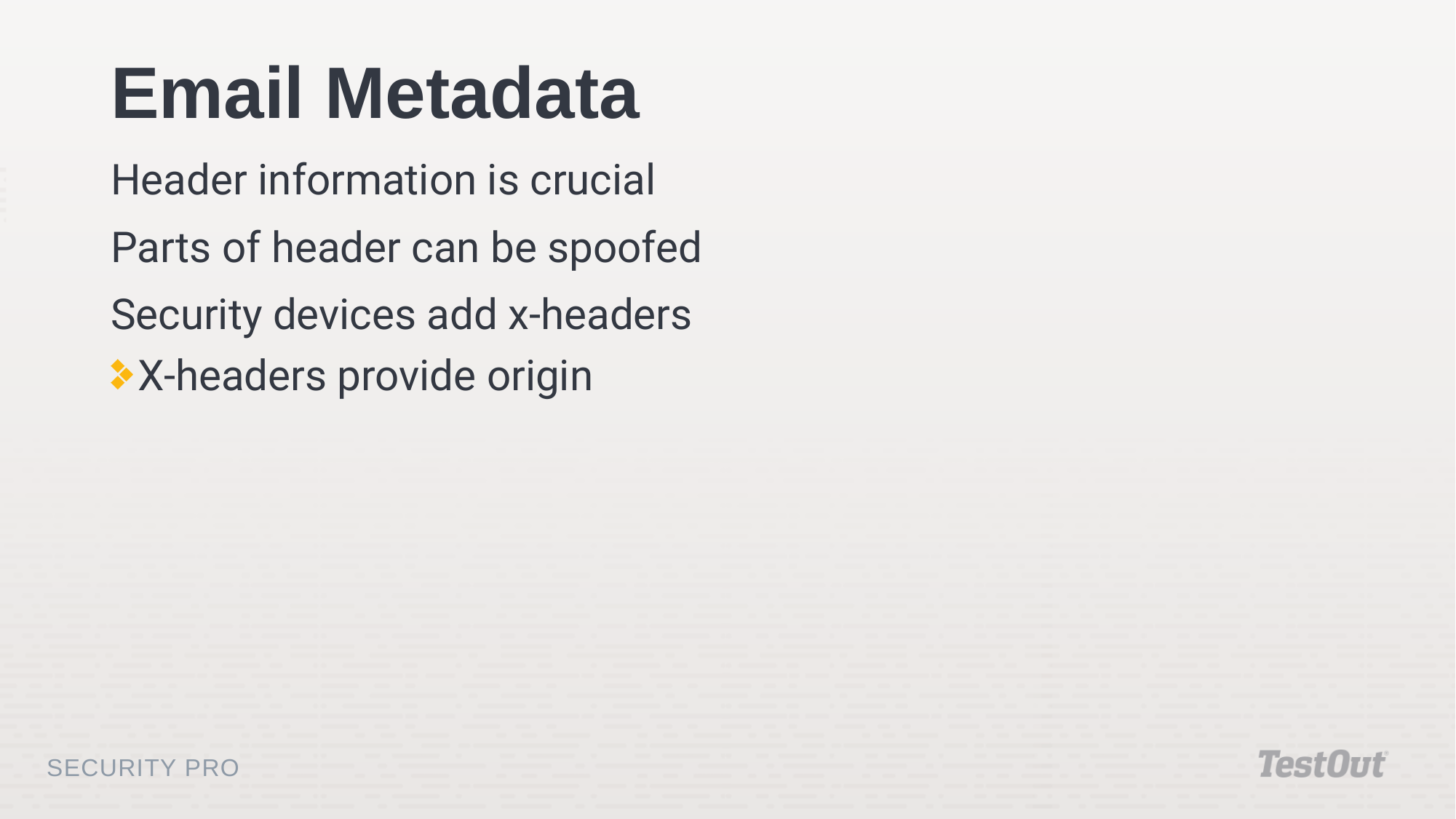

# Email Metadata
Header information is crucial
Parts of header can be spoofed
Security devices add x-headers
X-headers provide origin
Security Pro